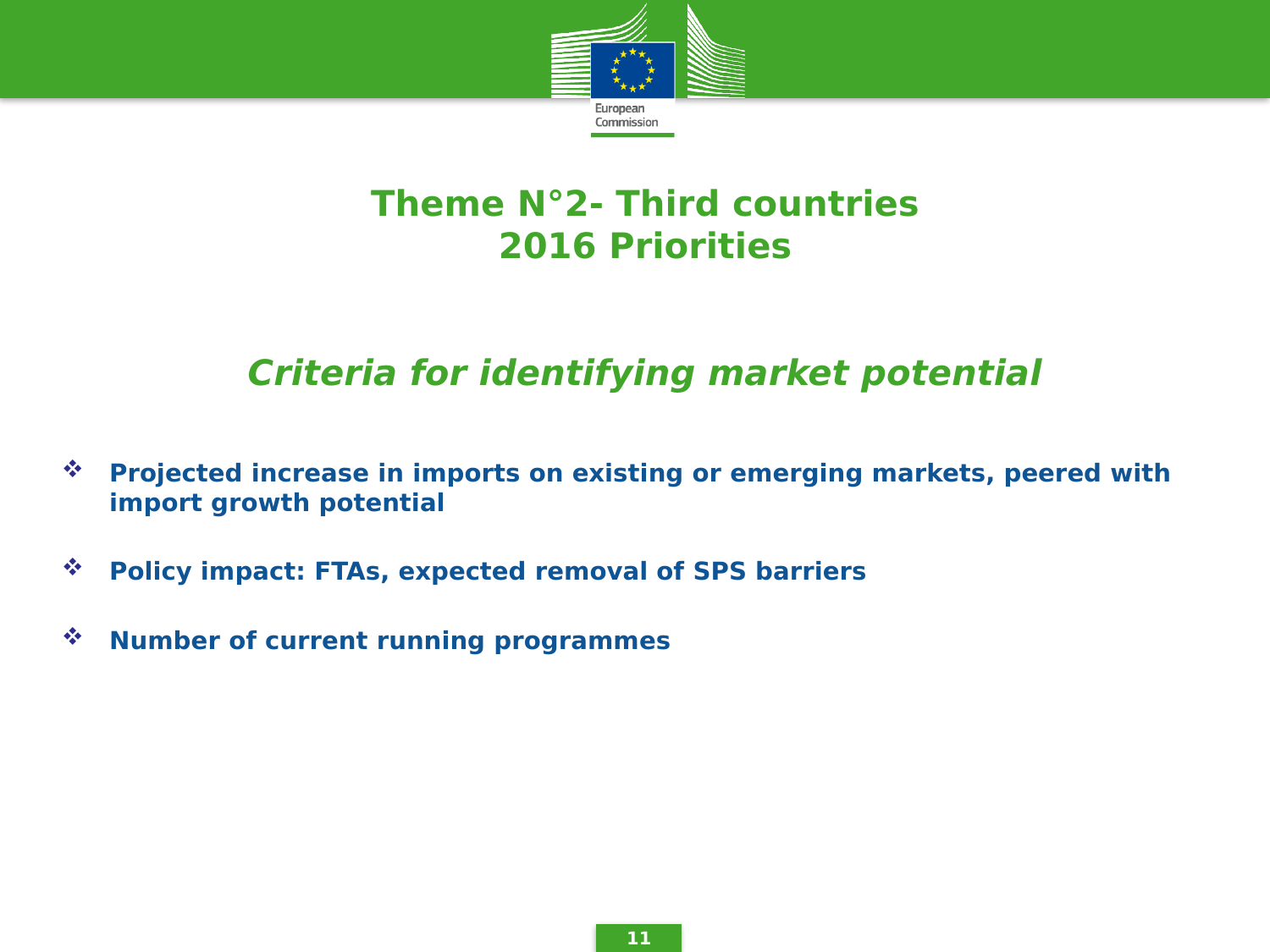

# Theme N°2- Third countries 2016 Priorities Criteria for identifying market potential

Projected increase in imports on existing or emerging markets, peered with import growth potential

Policy impact: FTAs, expected removal of SPS barriers

Number of current running programmes

11